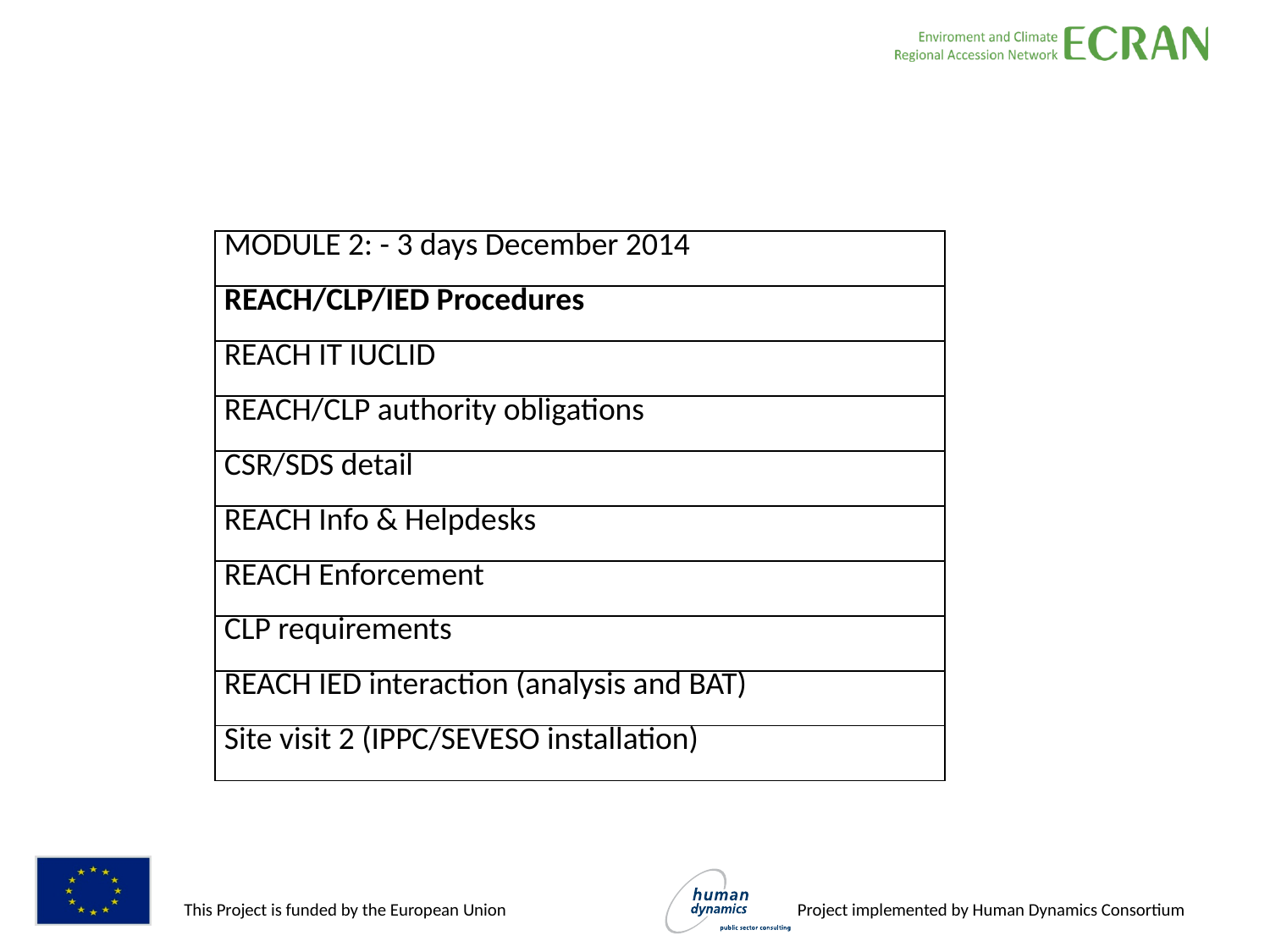

| MODULE 2: - 3 days December 2014 |
| --- |
| REACH/CLP/IED Procedures |
| REACH IT IUCLID |
| REACH/CLP authority obligations |
| CSR/SDS detail |
| REACH Info & Helpdesks |
| REACH Enforcement |
| CLP requirements |
| REACH IED interaction (analysis and BAT) |
| Site visit 2 (IPPC/SEVESO installation) |
#